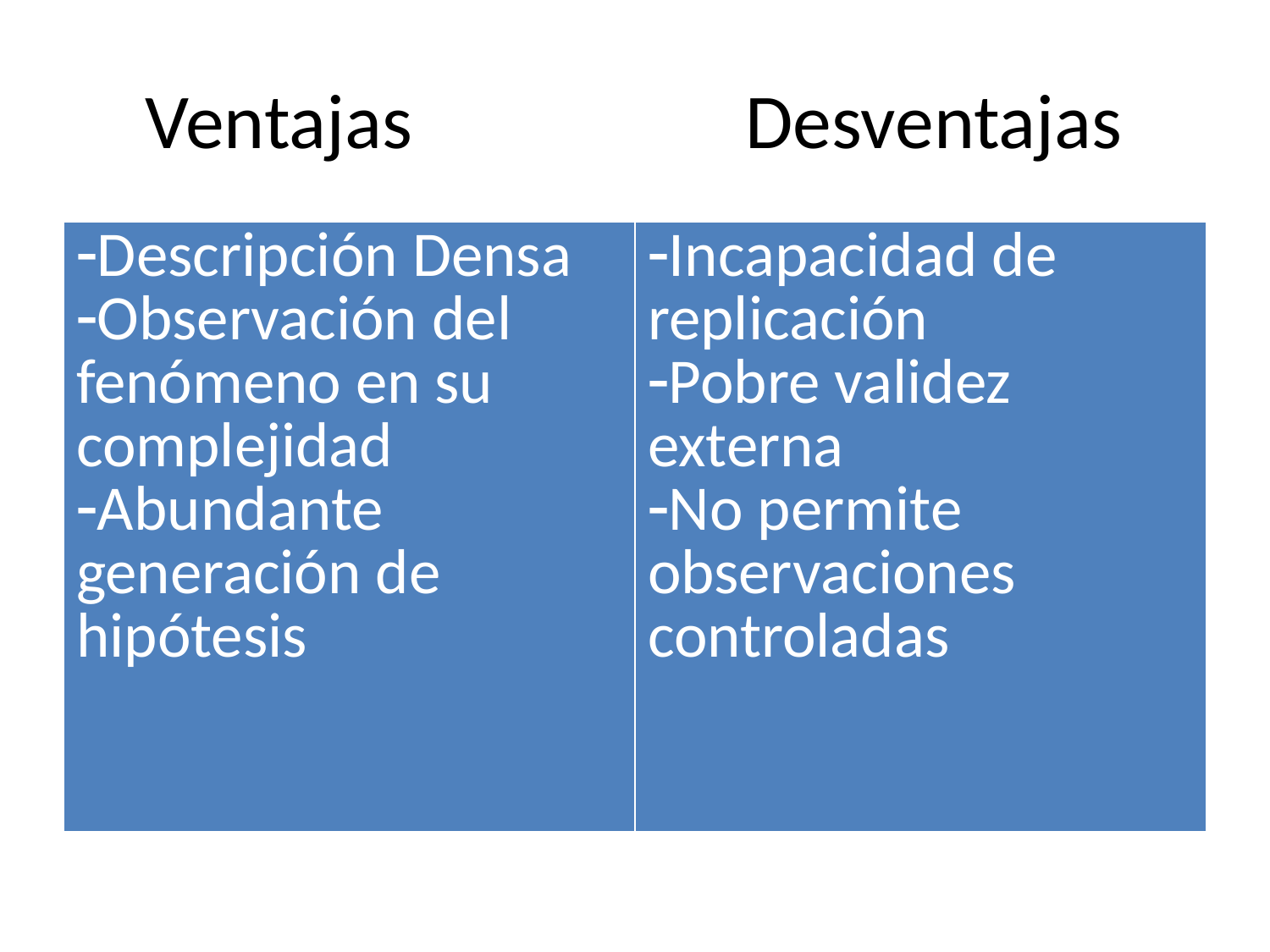

# Ventajas                   Desventajas
| Descripción Densa Observación del fenómeno en su complejidad Abundante generación de hipótesis | Incapacidad de replicación Pobre validez externa No permite observaciones controladas |
| --- | --- |